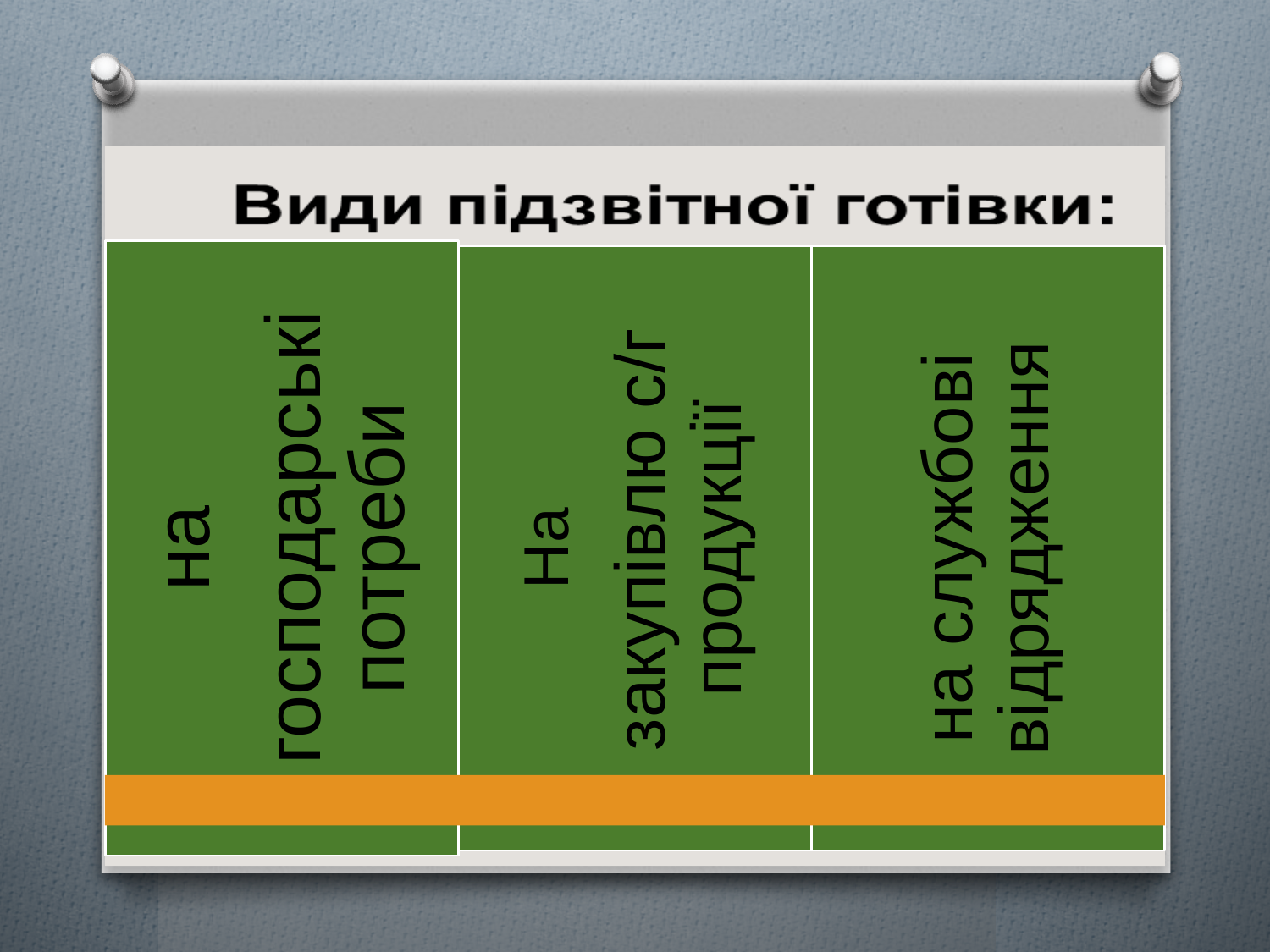

#

на
 господарські потреби
На
 закупівлю с/г продукції
на службові відрядження